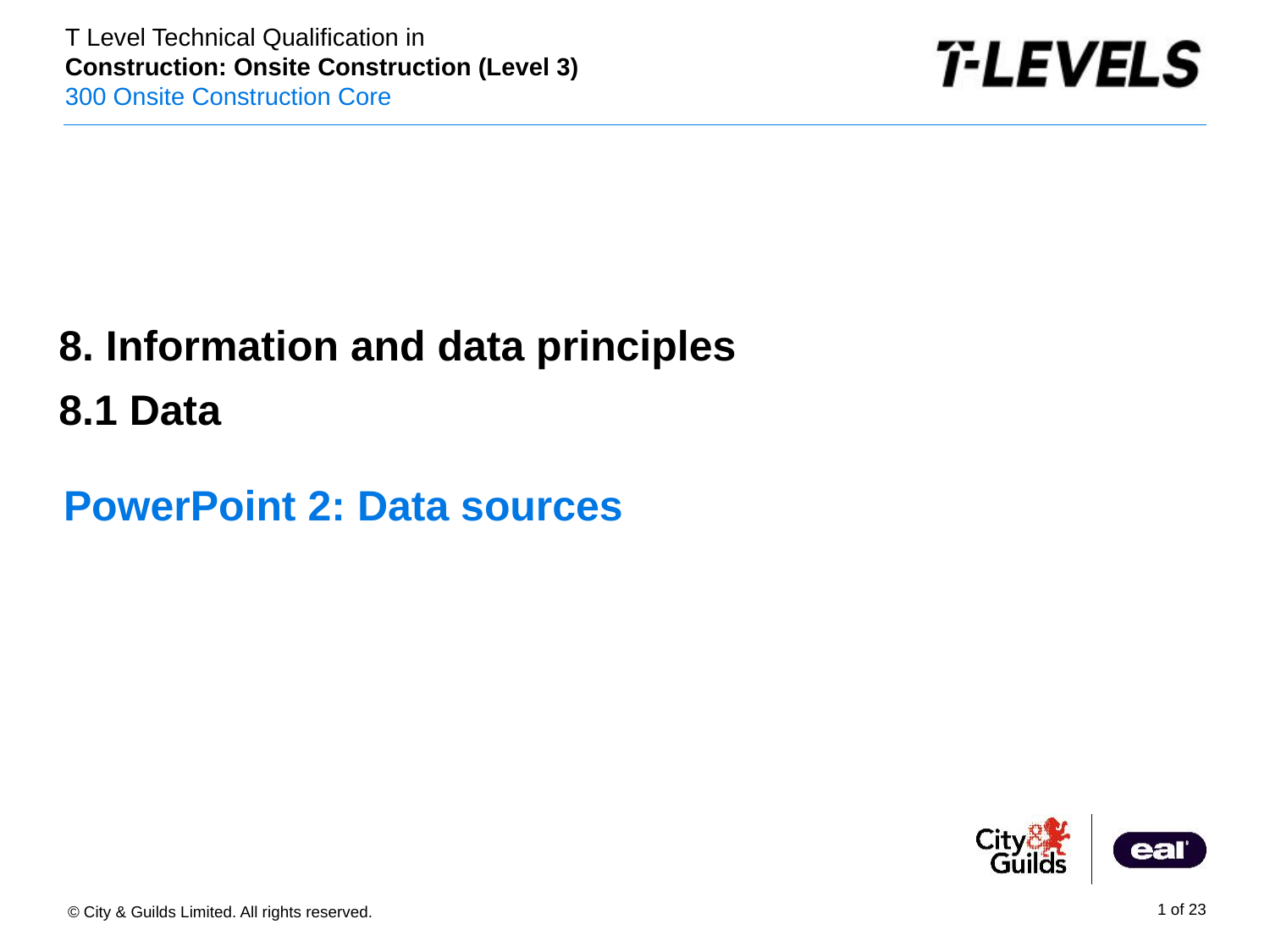

PowerPoint sentation
8. Information and data principles
8.1 Data
# PowerPoint 2: Data sources